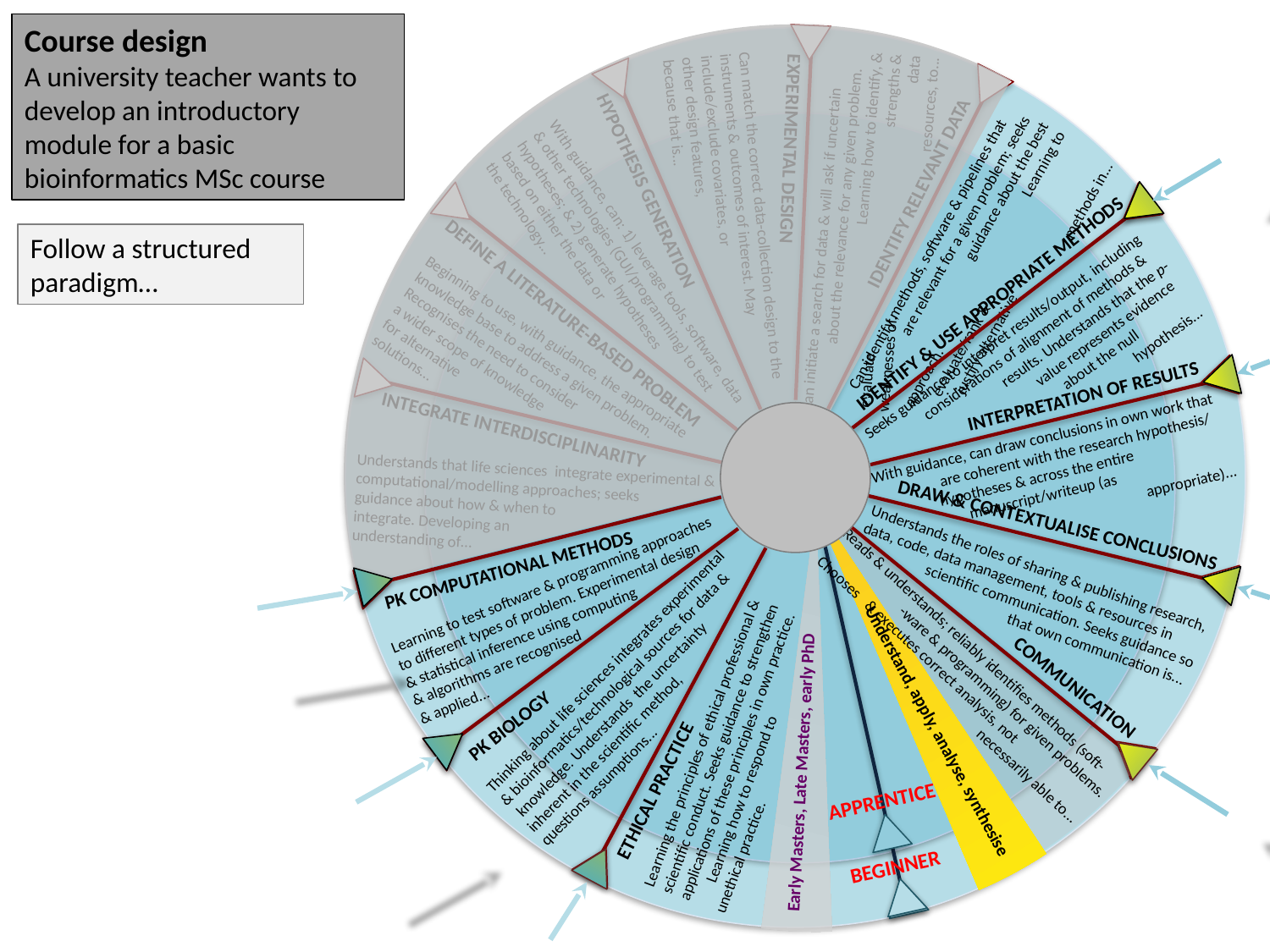

Course design
A university teacher wants to develop an introductory module for a basic bioinformatics MSc course

EXPERIMENTAL DESIGN
IDENTIFY RELEVANT DATA
HYPOTHESIS GENERATION
Can initiate a search for data & will ask if uncertain                               about the relevance for any given problem.                                                  Learning how to identify, & evaluate                                                               strengths & weaknesses of,                                                                 data resources, to...
Can match the correct data-collection design to the instruments & outcomes of interest. May             include/exclude covariates, or                                        other design features,                                                    because that is...

Can identify methods, software & pipelines that      x                    are relevant for a given problem; seeks                                       guidance about the best approach.                                                 Learning to evaluate/rank &                                                     justify alternative                                               methods in...
Follow a structured paradigm…

With guidance, can: 1) leverage tools, software, data     & other technologies (GUI/programming) to test hypotheses; & 2) generate hypotheses                       based on either the data or                                                  the technology...
IDENTIFY & USE APPROPRIATE METHODS
DEFINE A LITERATURE-BASED PROBLEM
Seeks guidance to interpret results/output, including                    considerations of alignment of methods &                                             results. Understands that the p-                                                 value represents evidence                                                        about the null                                                   hypothesis...
Beginning to use, with guidance, the appropriate knowledge base to address a given problem.   Recognises the need to consider                                           a wider scope of knowledge                                                for alternative                                                              solutions…

INTERPRETATION OF RESULTS

INTEGRATE INTERDISCIPLINARITY
With guidance, can draw conclusions in own work that                      are coherent with the research hypothesis/                       hypotheses & across the entire                                                    manuscript/writeup (as                                   appropriate)...

Understands that life sciences  integrate experimental & computational/modelling approaches; seeks            guidance about how & when to                                  integrate. Developing an                                      understanding of…

DRAW & CONTEXTUALISE CONCLUSIONS

APPRENTICE

Understands the roles of sharing & publishing research, data, code, data management, tools & resources in         x                   scientific communication. Seeks guidance so that own communication is...
PK COMPUTATIONAL METHODS
Learning to test software & programming approaches   to different types of problem. Experimental design
& statistical inference using computing                               & algorithms are recognised                                                 & applied...

Reads & understands; reliably identifies methods (soft-                       -ware & programming) for given problems. Chooses   & executes correct analysis, not                                necessarily able to...
Thinking about life sciences integrates experimental & bioinformatics/technological sources for data &        knowledge. Understands  the uncertainty      inherent in the scientific method,                   questions assumptions...
Learning the principles of ethical professional &         scientific conduct. Seeks guidance to strengthen applications of these principles in own practice.                              Learning how to respond to                                          unethical practice.
COMMUNICATION
PK BIOLOGY
Understand, apply, analyse, synthesise

Early Masters, Late Masters, early PhD
ETHICAL PRACTICE

BEGINNER